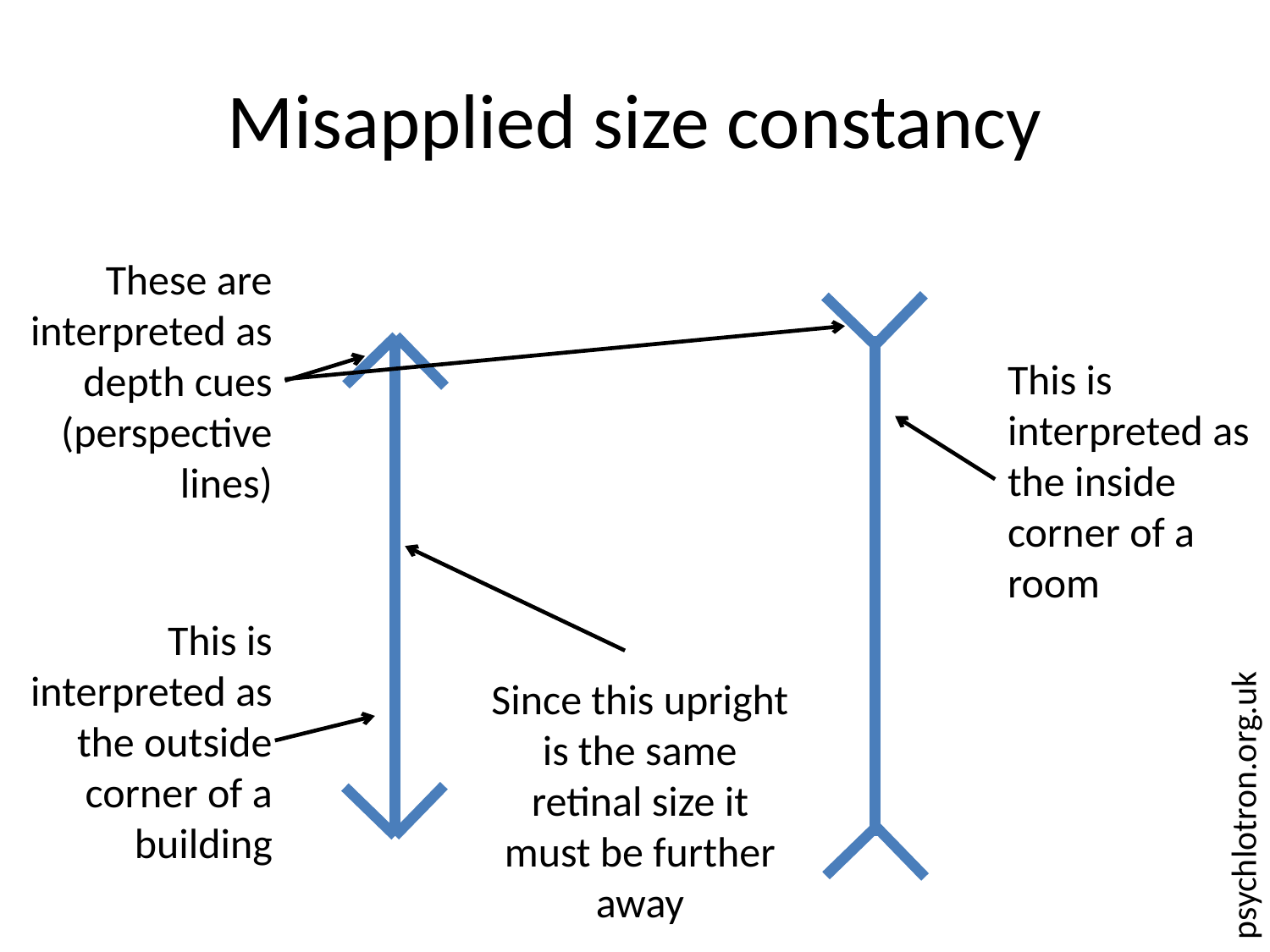

# Misapplied size constancy
These are interpreted as depth cues (perspective lines)
This is interpreted as the inside corner of a room
This is interpreted as the outside corner of a building
Since this upright is the same retinal size it must be further away